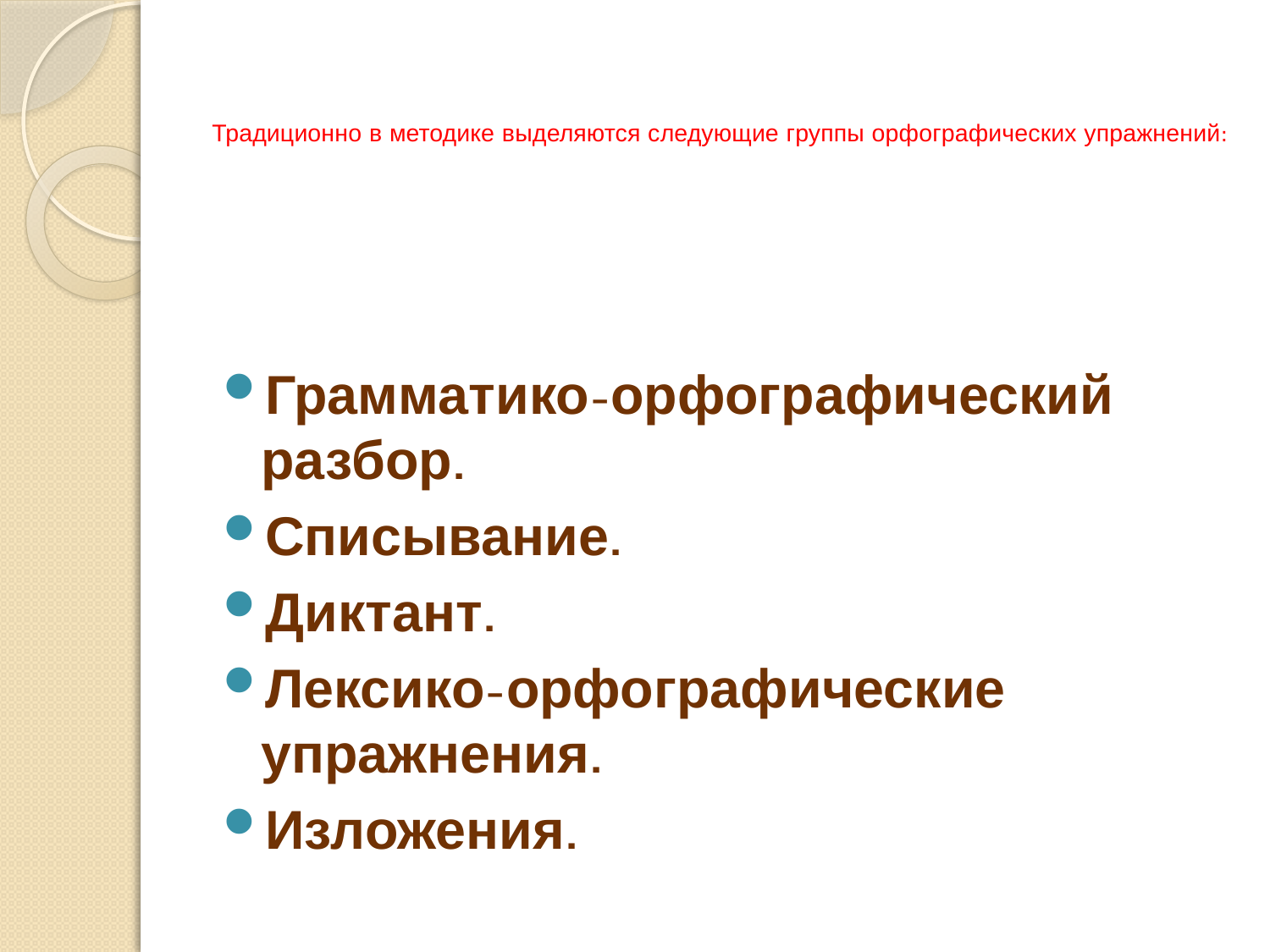

# Традиционно в методике выделяются следующие группы орфографических упражнений:

Грамматико-орфографический разбор.
Списывание.
Диктант.
Лексико-орфографические упражнения.
Изложения.